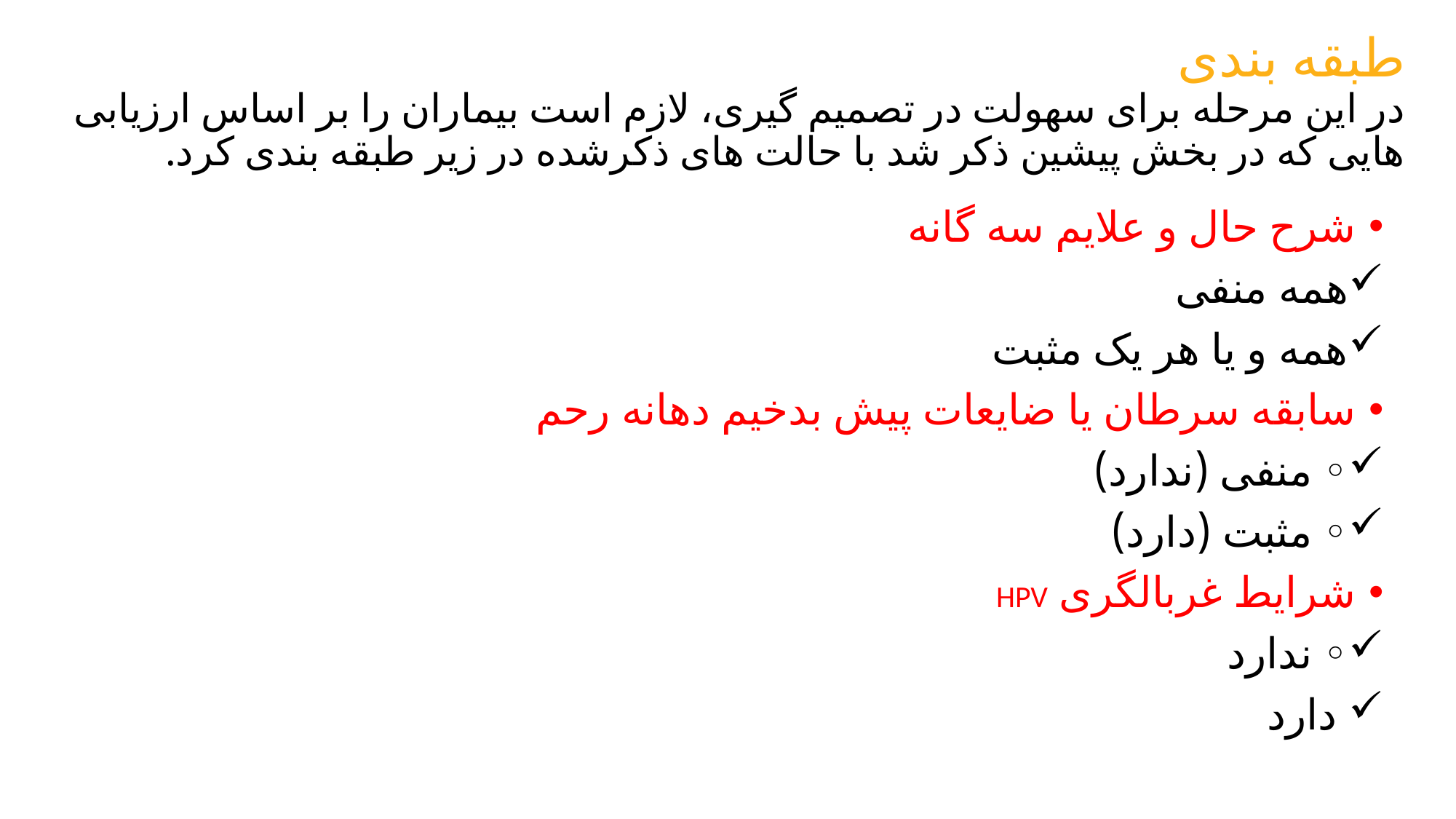

# طبقه بندی در این مرحله برای سهولت در تصمیم گیری، لازم است بیماران را بر اساس ارزیابی هایی که در بخش پیشین ذکر شد با حالت های ذکرشده در زیر طبقه بندی کرد.
شرح حال و علایم سه گانه
همه منفی
همه و یا هر یک مثبت
سابقه سرطان یا ضایعات پیش بدخیم دهانه رحم
◦ منفی (ندارد)
◦ مثبت (دارد)
شرایط غربالگری HPV
◦ ندارد
 دارد